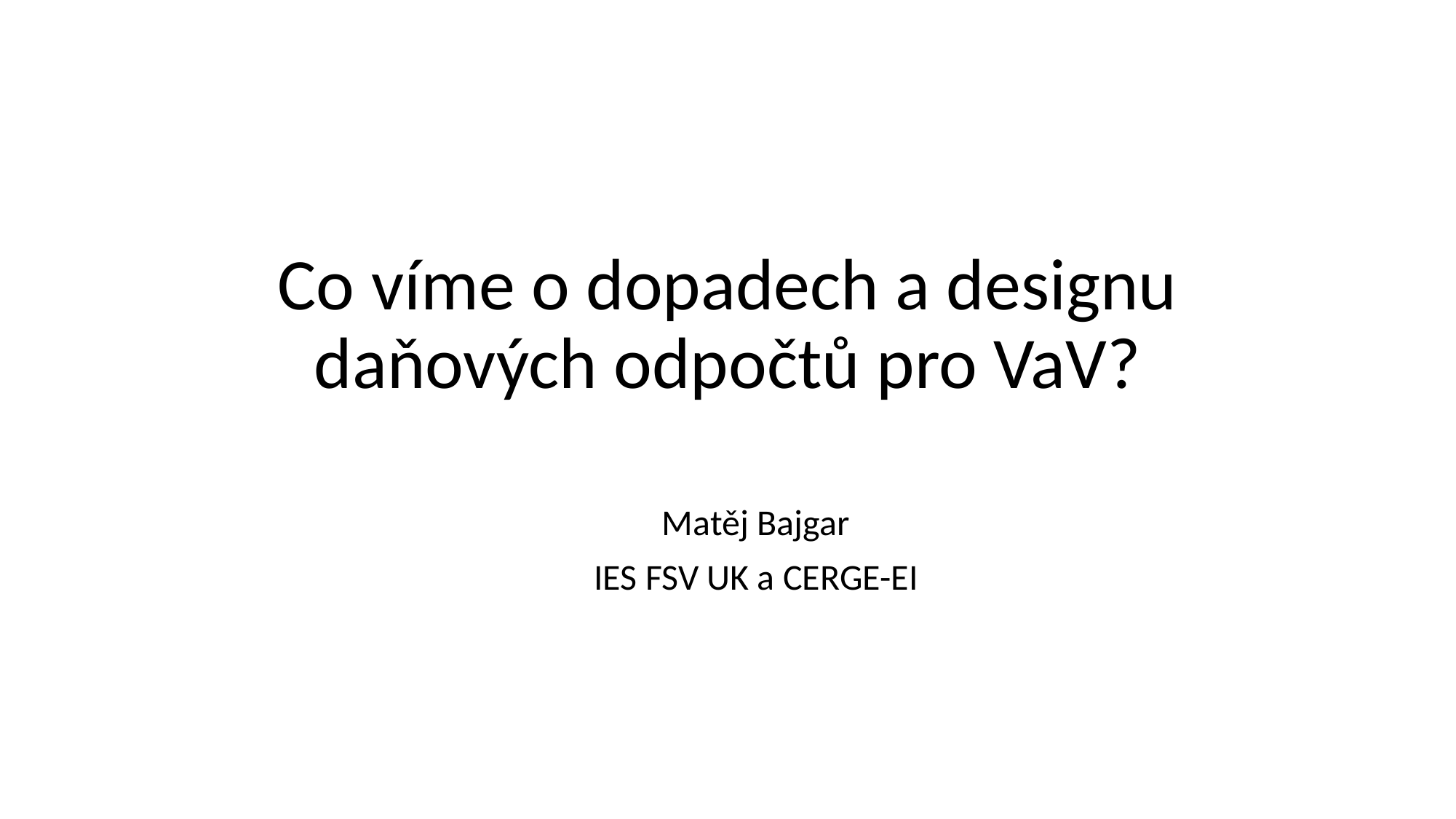

# Co víme o dopadech a designu daňových odpočtů pro VaV?
Matěj Bajgar
IES FSV UK a CERGE-EI